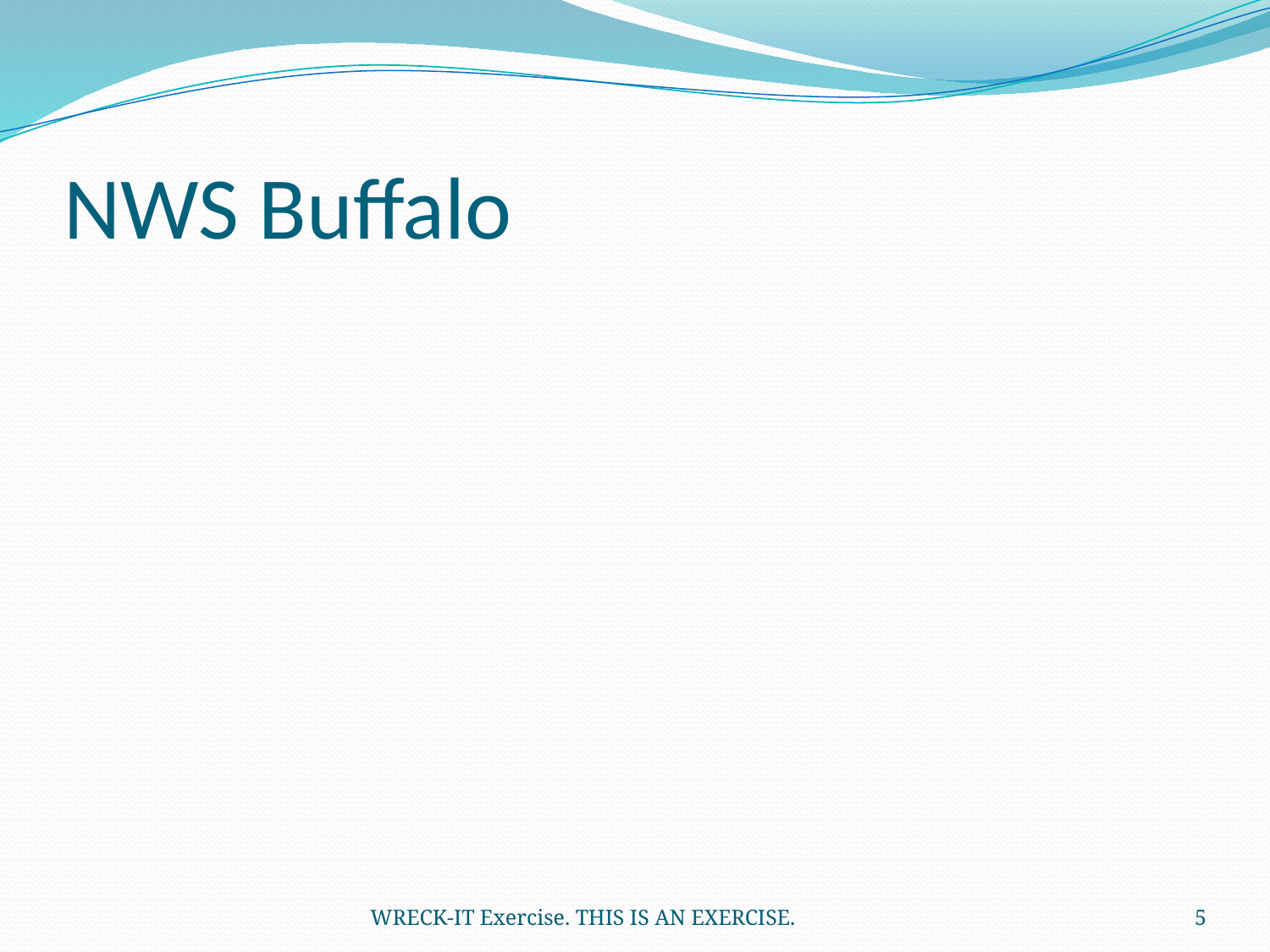

# NWS Buffalo

WRECK-IT Exercise. THIS IS AN EXERCISE.
5